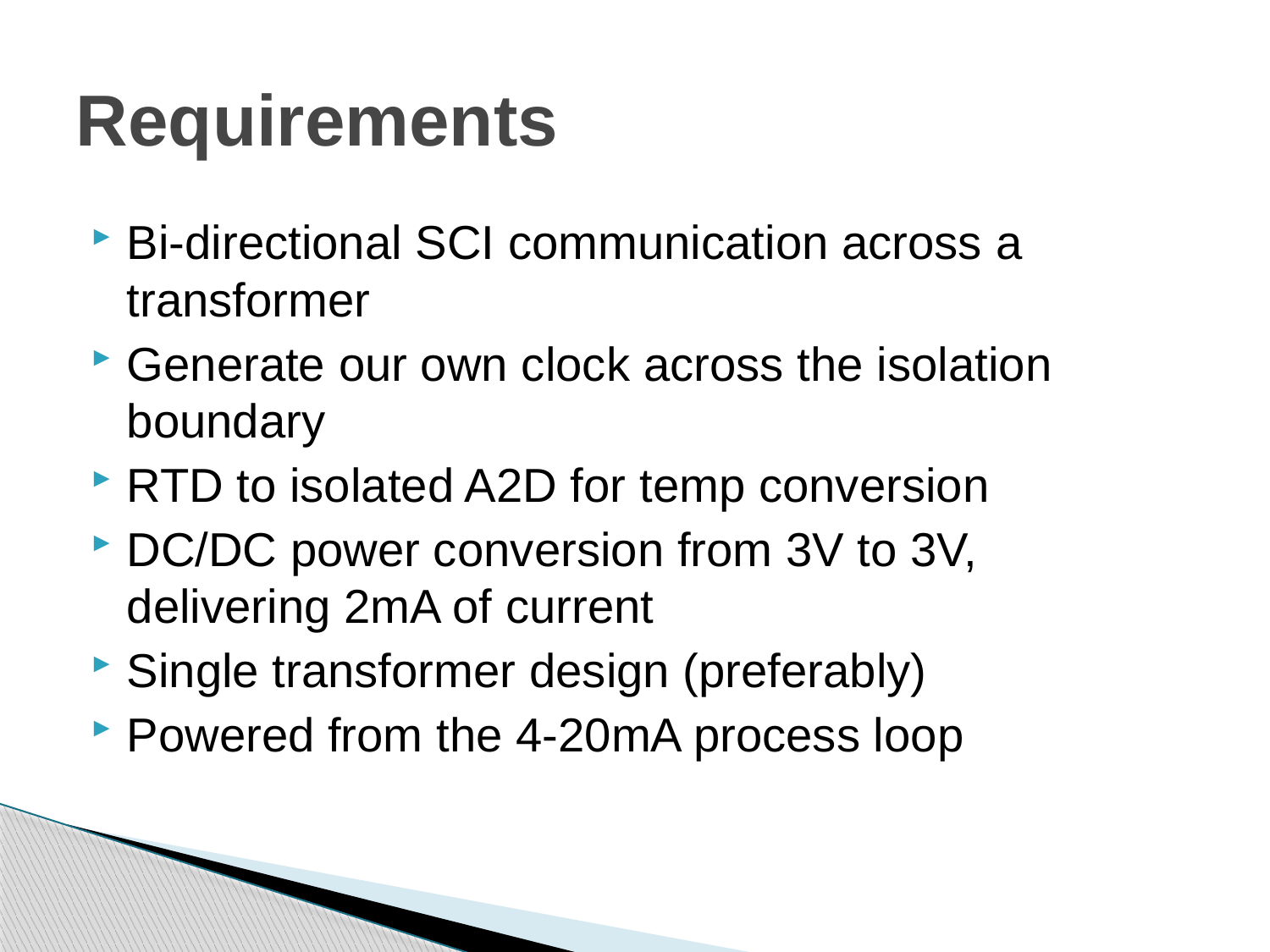

# Requirements
Bi-directional SCI communication across a transformer
Generate our own clock across the isolation boundary
RTD to isolated A2D for temp conversion
DC/DC power conversion from 3V to 3V, delivering 2mA of current
Single transformer design (preferably)
Powered from the 4-20mA process loop